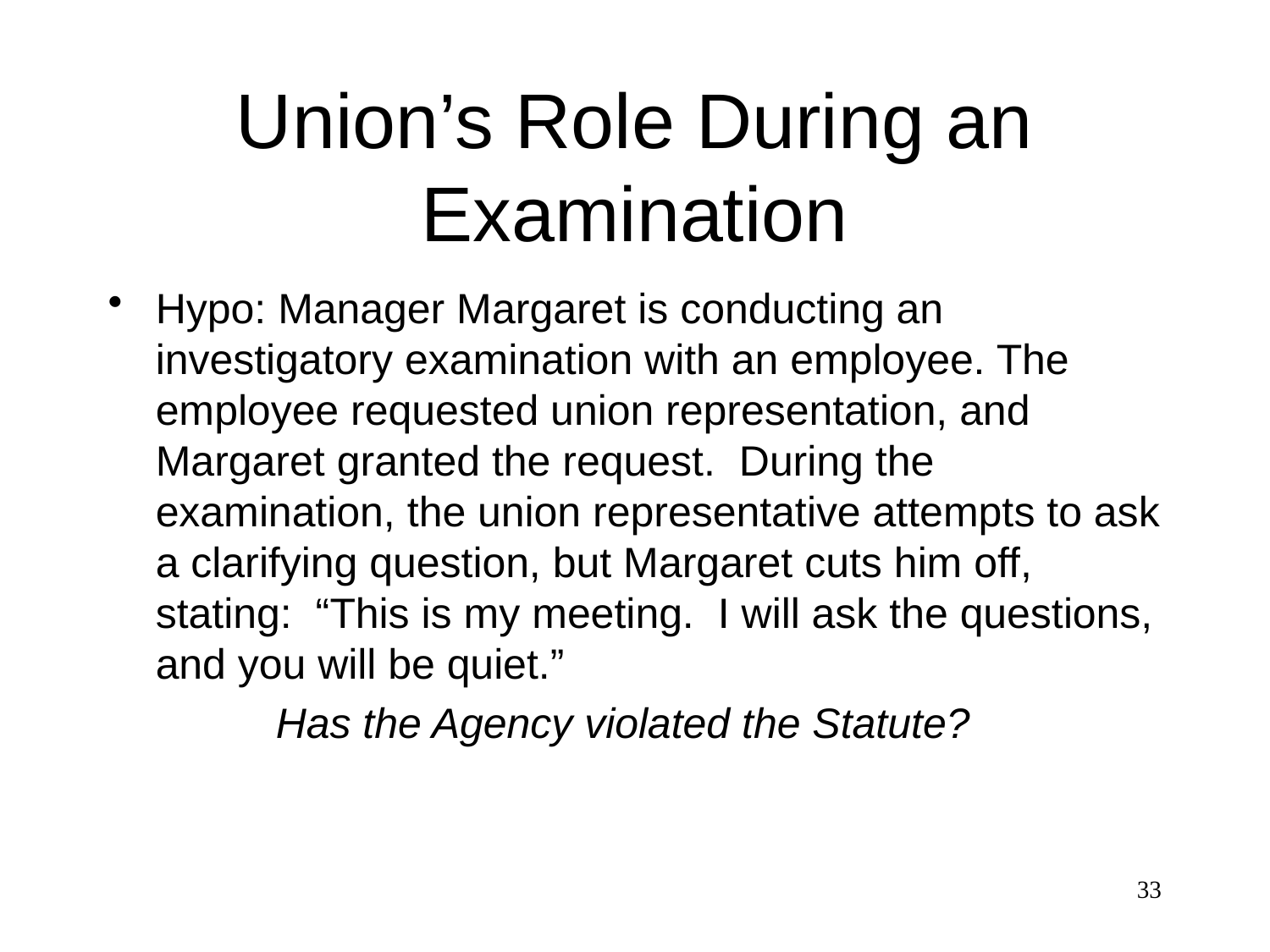

# Union’s Role During an Examination
Hypo: Manager Margaret is conducting an investigatory examination with an employee. The employee requested union representation, and Margaret granted the request.  During the examination, the union representative attempts to ask a clarifying question, but Margaret cuts him off, stating:  “This is my meeting.  I will ask the questions, and you will be quiet.”
Has the Agency violated the Statute?
33